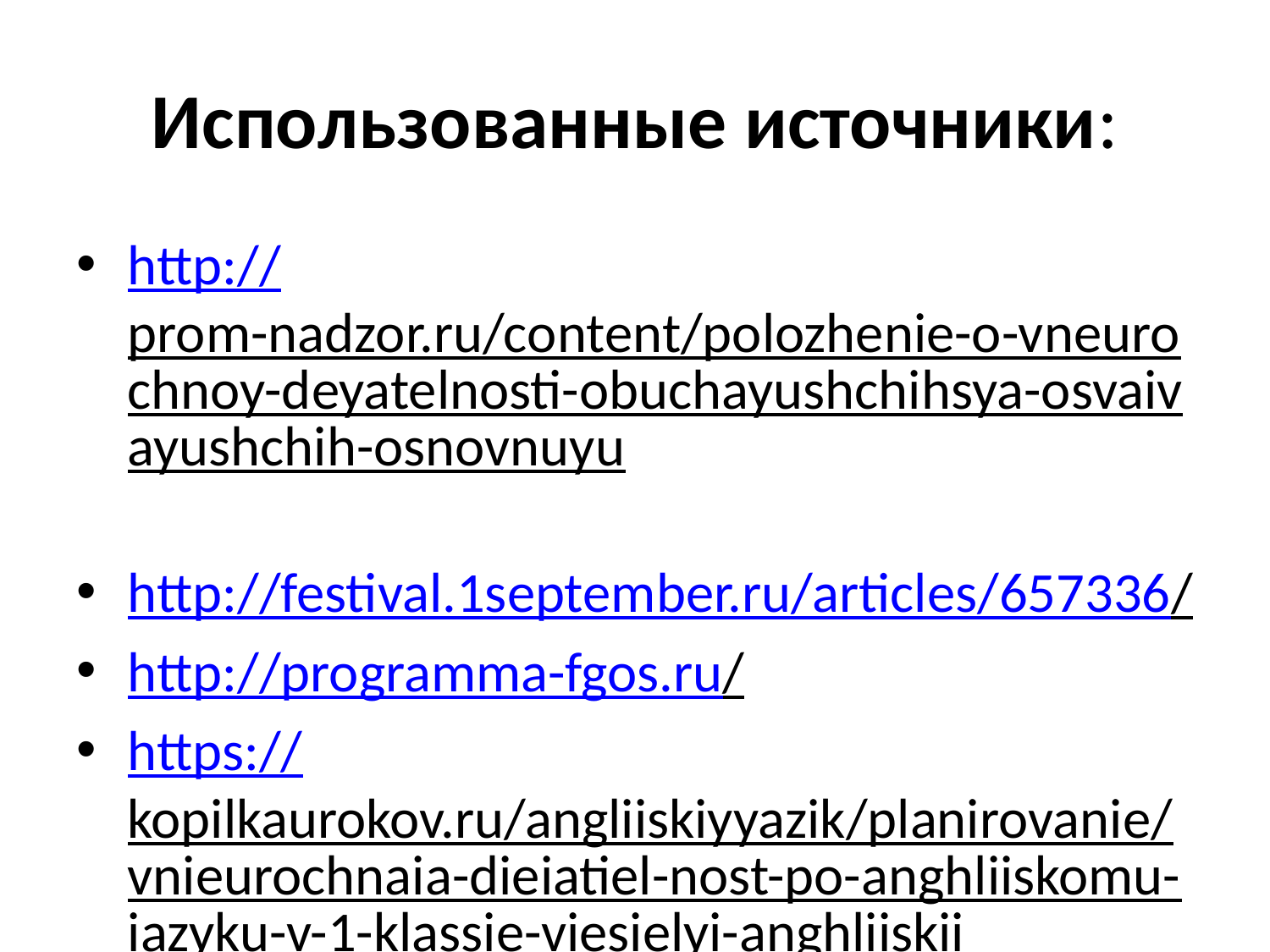

# Использованные источники:
http://prom-nadzor.ru/content/polozhenie-o-vneurochnoy-deyatelnosti-obuchayushchihsya-osvaivayushchih-osnovnuyu
http://festival.1september.ru/articles/657336/
http://programma-fgos.ru/
https://kopilkaurokov.ru/angliiskiyyazik/planirovanie/vnieurochnaia-dieiatiel-nost-po-anghliiskomu-iazyku-v-1-klassie-viesielyi-anghliiskii